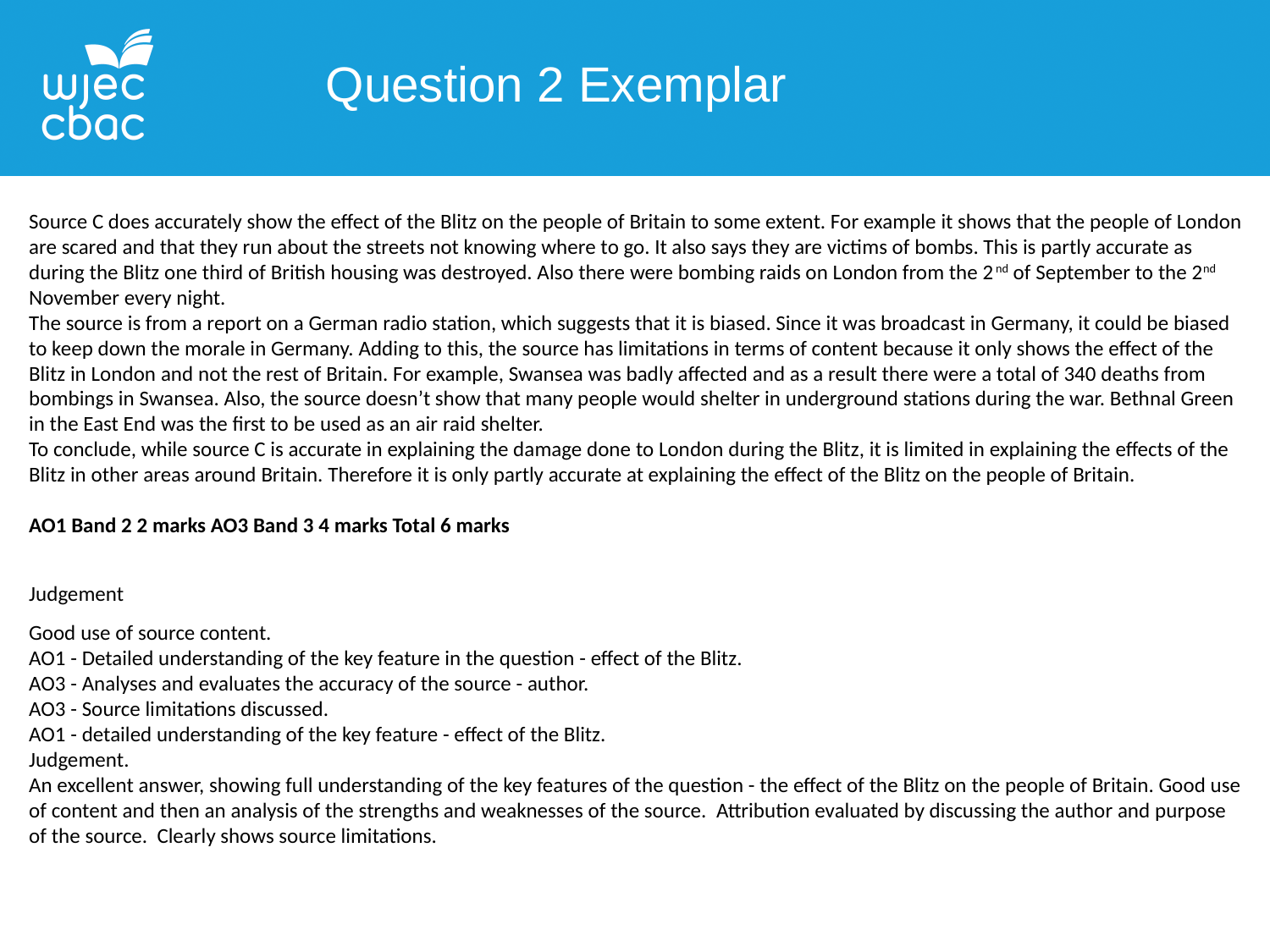

Question 2 Exemplar

Source C does accurately show the effect of the Blitz on the people of Britain to some extent. For example it shows that the people of London are scared and that they run about the streets not knowing where to go. It also says they are victims of bombs. This is partly accurate as during the Blitz one third of British housing was destroyed. Also there were bombing raids on London from the 2nd of September to the 2nd November every night.
The source is from a report on a German radio station, which suggests that it is biased. Since it was broadcast in Germany, it could be biased to keep down the morale in Germany. Adding to this, the source has limitations in terms of content because it only shows the effect of the Blitz in London and not the rest of Britain. For example, Swansea was badly affected and as a result there were a total of 340 deaths from bombings in Swansea. Also, the source doesn’t show that many people would shelter in underground stations during the war. Bethnal Green in the East End was the first to be used as an air raid shelter.
To conclude, while source C is accurate in explaining the damage done to London during the Blitz, it is limited in explaining the effects of the Blitz in other areas around Britain. Therefore it is only partly accurate at explaining the effect of the Blitz on the people of Britain.

AO1 Band 2 2 marks AO3 Band 3 4 marks Total 6 marks

Judgement
Good use of source content.
AO1 - Detailed understanding of the key feature in the question - effect of the Blitz.
AO3 - Analyses and evaluates the accuracy of the source - author.
AO3 - Source limitations discussed.
AO1 - detailed understanding of the key feature - effect of the Blitz.
Judgement.
An excellent answer, showing full understanding of the key features of the question - the effect of the Blitz on the people of Britain. Good use of content and then an analysis of the strengths and weaknesses of the source.  Attribution evaluated by discussing the author and purpose of the source.  Clearly shows source limitations.